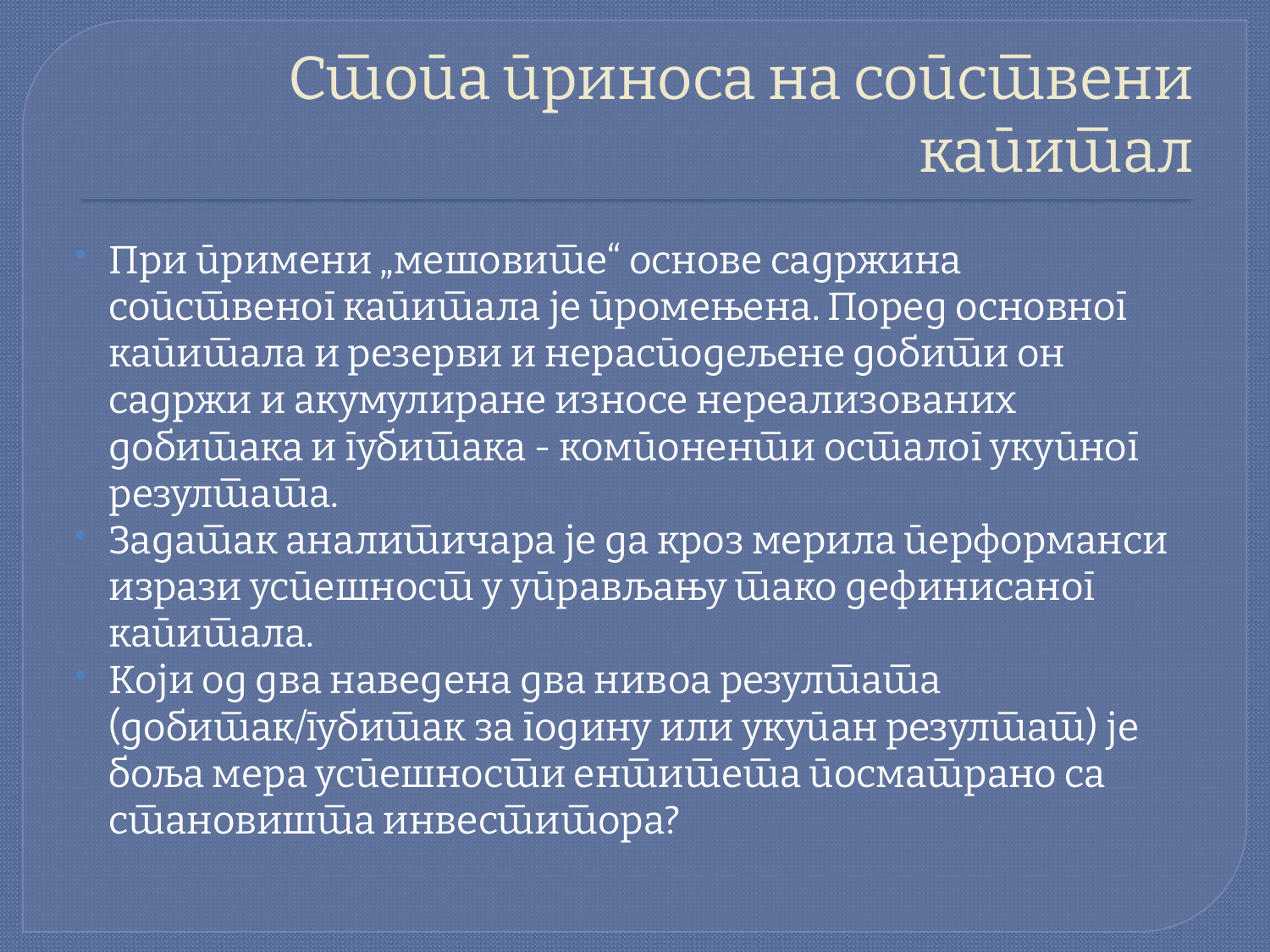

# Стопа приноса на сопствени капитал
При примени „мешовите“ основе садржина сопственог капитала је промењена. Поред основног капитала и резерви и нерасподељене добити он садржи и акумулиране износе нереализованих добитака и губитака - компоненти осталог укупног резултата.
Задатак аналитичара је да кроз мерила перформанси изрази успешност у управљању тако дефинисаног капитала.
Који од два наведена два нивоа резултата (добитак/губитак за годину или укупан резултат) је боља мера успешности ентитета посматрано са становишта инвеститора?